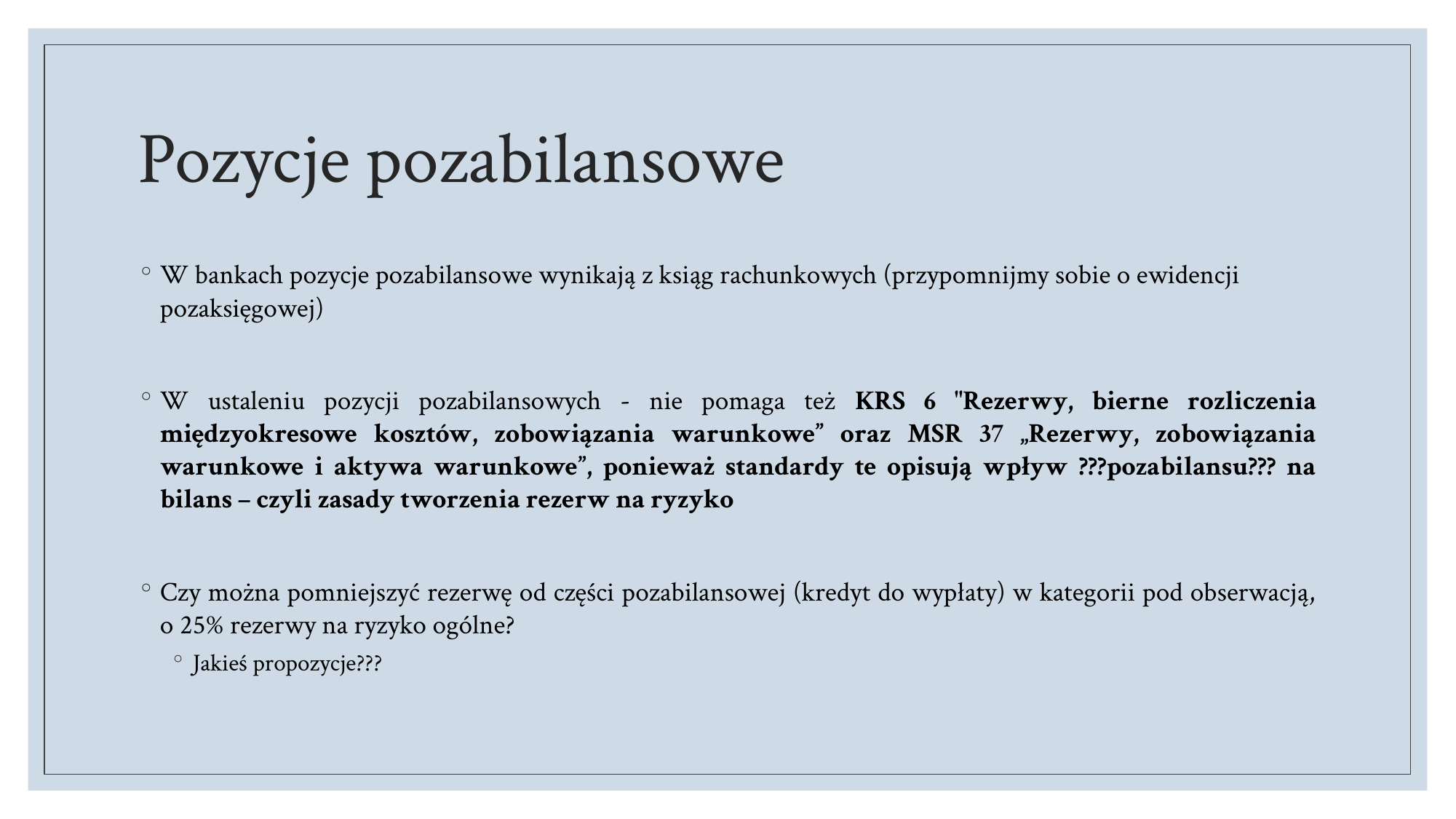

# Pozycje pozabilansowe
W bankach pozycje pozabilansowe wynikają z ksiąg rachunkowych (przypomnijmy sobie o ewidencji pozaksięgowej)

W ustaleniu pozycji pozabilansowych - nie pomaga też KRS 6 "Rezerwy, bierne rozliczenia międzyokresowe kosztów, zobowiązania warunkowe” oraz MSR 37 „Rezerwy, zobowiązania warunkowe i aktywa warunkowe”, ponieważ standardy te opisują wpływ ???pozabilansu??? na bilans – czyli zasady tworzenia rezerw na ryzyko

Czy można pomniejszyć rezerwę od części pozabilansowej (kredyt do wypłaty) w kategorii pod obserwacją, o 25% rezerwy na ryzyko ogólne?
Jakieś propozycje???